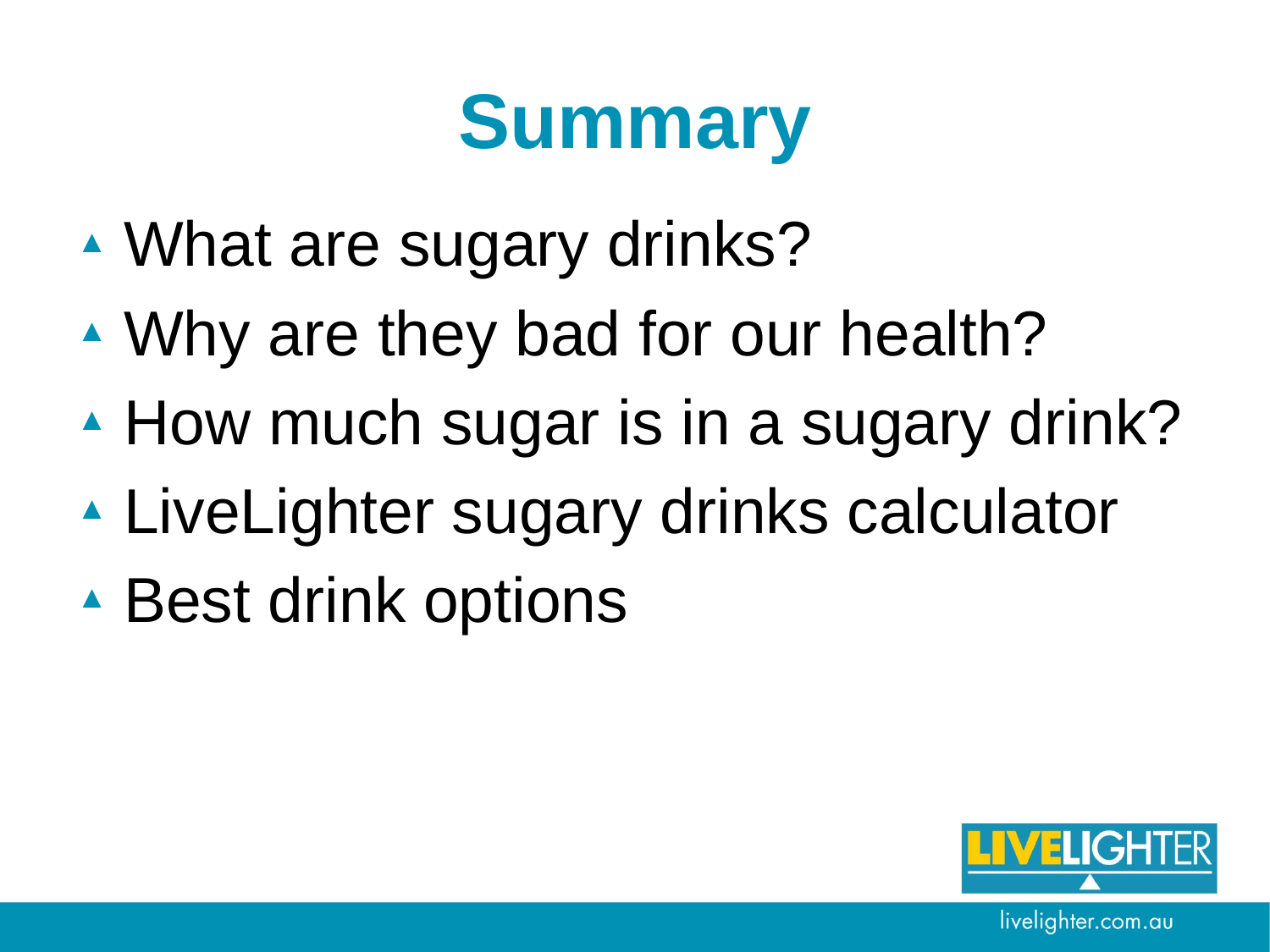

# Summary
What are sugary drinks?
Why are they bad for our health?
How much sugar is in a sugary drink?
LiveLighter sugary drinks calculator
Best drink options